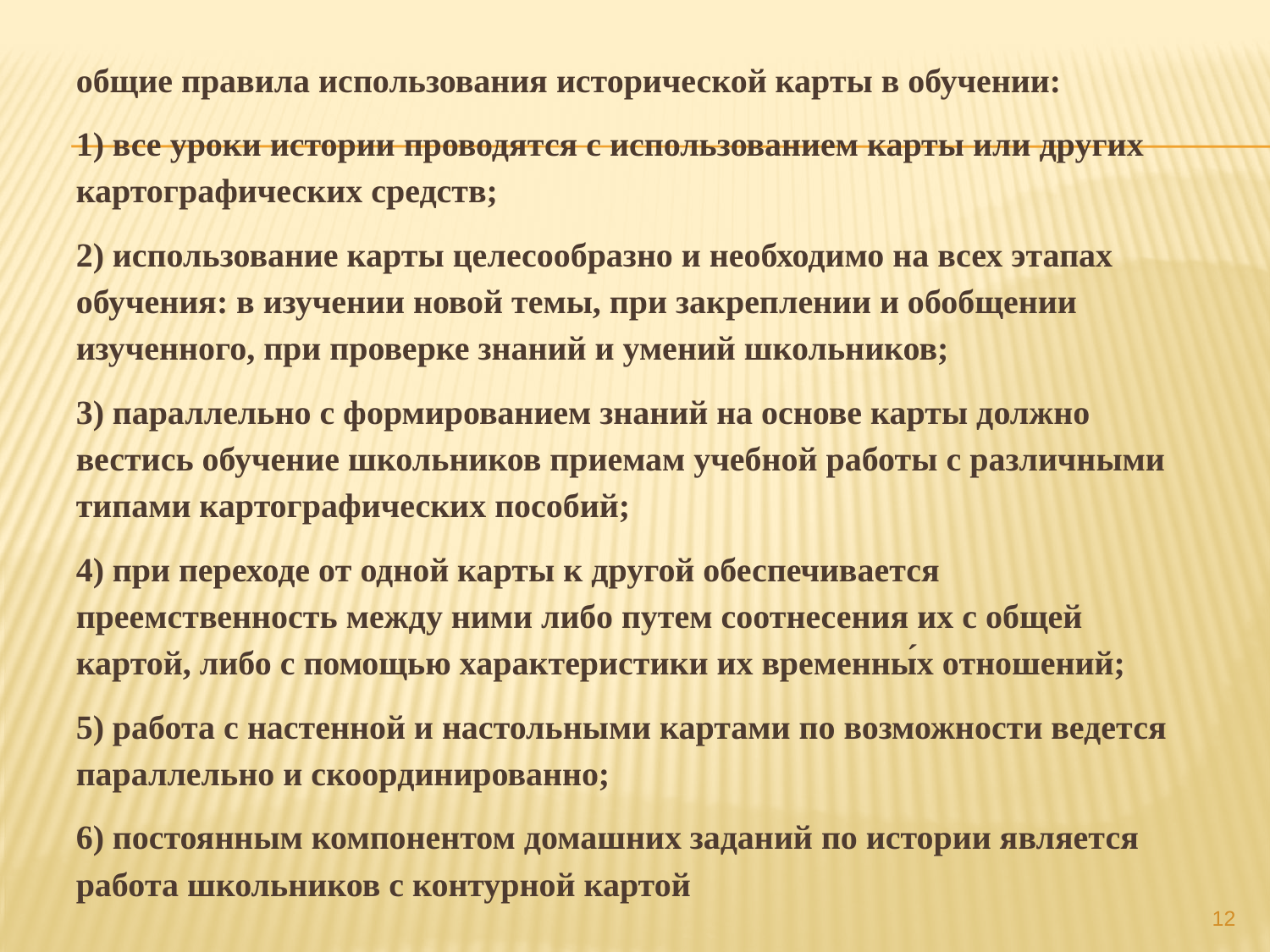

общие правила использования исторической карты в обучении:
1) все уроки истории проводятся с использованием карты или других картографических средств;
2) использование карты целесообразно и необходимо на всех этапах обучения: в изучении новой темы, при закреплении и обобщении изученного, при проверке знаний и умений школьников;
3) параллельно с формированием знаний на основе карты должно вестись обучение школьников приемам учебной работы с различными типами картографических пособий;
4) при переходе от одной карты к другой обеспечивается преемственность между ними либо путем соотнесения их с общей картой, либо с помощью характеристики их временны́х отношений;
5) работа с настенной и настольными картами по возможности ведется параллельно и скоординированно;
6) постоянным компонентом домашних заданий по истории является работа школьников с контурной картой
#
12